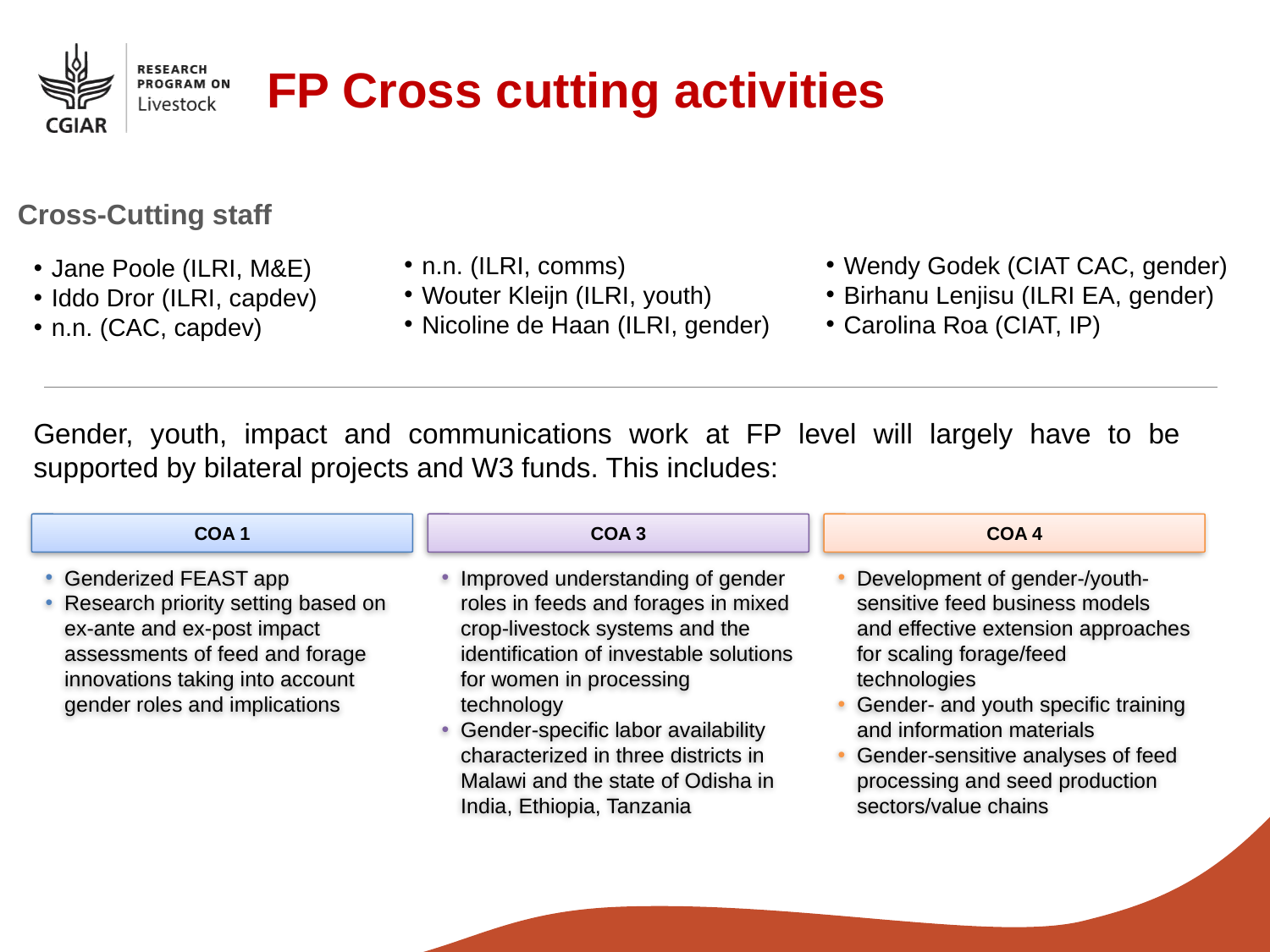

FP Cross cutting activities
Cross-Cutting staff
n.n. (ILRI, comms)
Wouter Kleijn (ILRI, youth)
Nicoline de Haan (ILRI, gender)
Wendy Godek (CIAT CAC, gender)
Birhanu Lenjisu (ILRI EA, gender)
Carolina Roa (CIAT, IP)
Jane Poole (ILRI, M&E)
Iddo Dror (ILRI, capdev)
n.n. (CAC, capdev)
Gender, youth, impact and communications work at FP level will largely have to be supported by bilateral projects and W3 funds. This includes:
COA 1
COA 3
COA 4
Genderized FEAST app
Research priority setting based on ex-ante and ex-post impact assessments of feed and forage innovations taking into account gender roles and implications
Improved understanding of gender roles in feeds and forages in mixed crop-livestock systems and the identification of investable solutions for women in processing technology
Gender-specific labor availability characterized in three districts in Malawi and the state of Odisha in India, Ethiopia, Tanzania
Development of gender-/youth-sensitive feed business models and effective extension approaches for scaling forage/feed technologies
Gender- and youth specific training and information materials
Gender-sensitive analyses of feed processing and seed production sectors/value chains